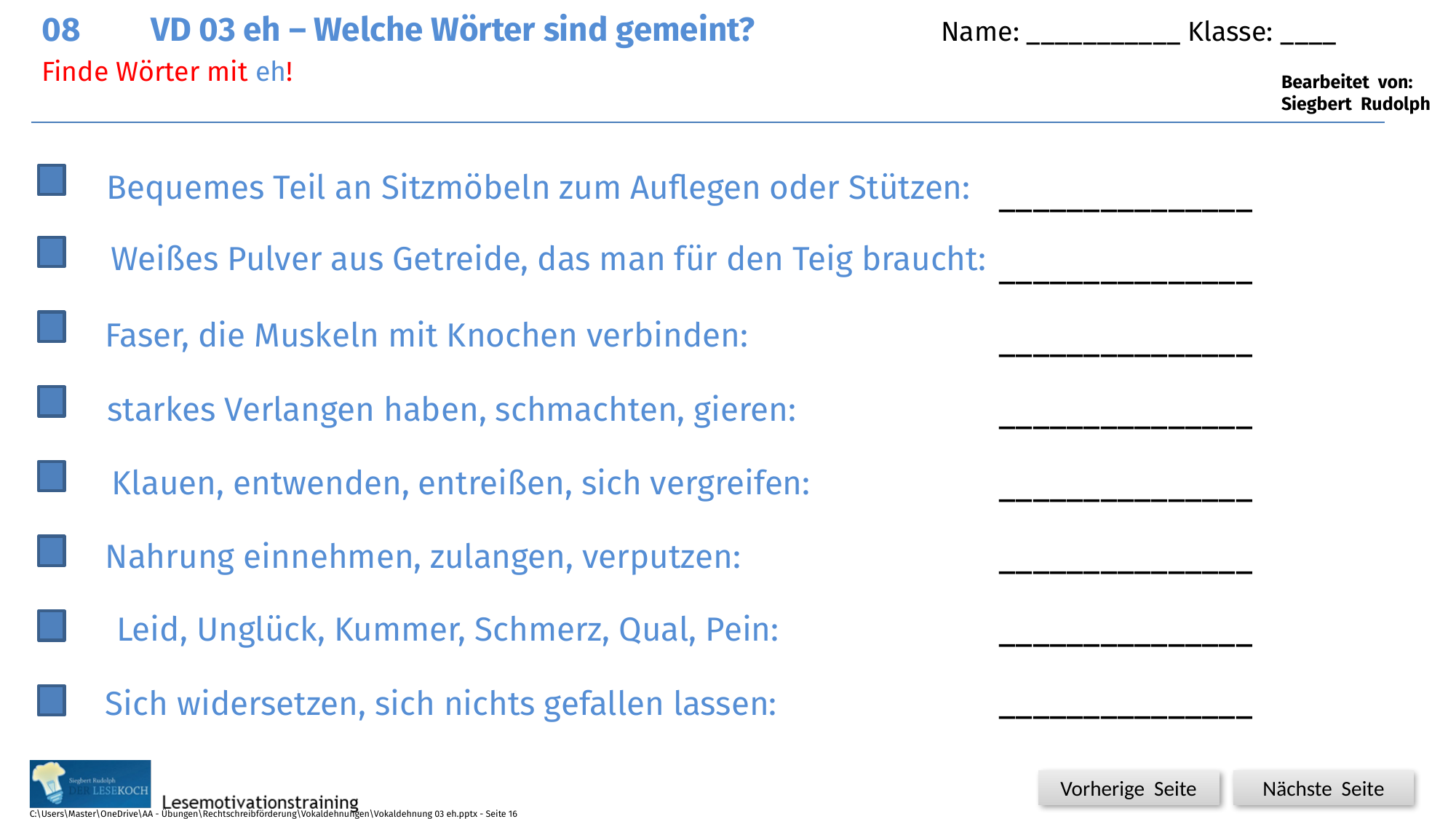

08	VD 03 eh – Welche Wörter sind gemeint?		   Name: ___________ Klasse: ____
16
16
16
Finde Wörter mit eh!
Bequemes Teil an Sitzmöbeln zum Auflegen oder Stützen:

_______________
Weißes Pulver aus Getreide, das man für den Teig braucht:

_______________
Faser, die Muskeln mit Knochen verbinden:

_______________
starkes Verlangen haben, schmachten, gieren:
_______________

Klauen, entwenden, entreißen, sich vergreifen:
_______________

Nahrung einnehmen, zulangen, verputzen:
_______________

Leid, Unglück, Kummer, Schmerz, Qual, Pein:
_______________

_______________
Sich widersetzen, sich nichts gefallen lassen:

C:\Users\Master\OneDrive\AA - Übungen\Rechtschreibförderung\Vokaldehnungen\Vokaldehnung 03 eh.pptx - Seite 16